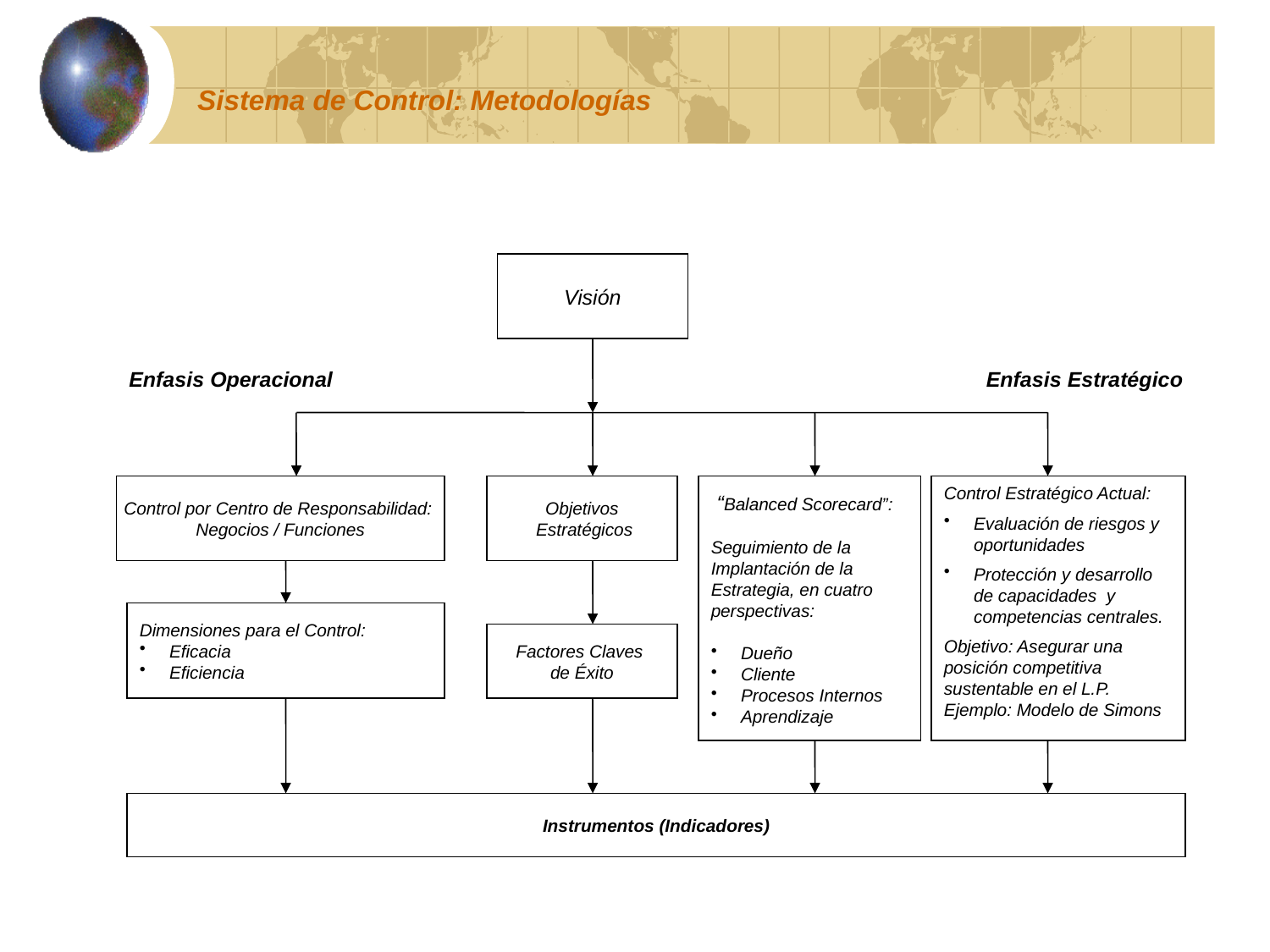

Sistema de Control: Metodologías
Visión

Enfasis Operacional
Enfasis Estratégico

Control por Centro de Responsabilidad:
Negocios / Funciones
Objetivos
 Estratégicos
 “Balanced Scorecard”:

Seguimiento de la
Implantación de la
Estrategia, en cuatro
perspectivas:

Dueño
Cliente
Procesos Internos
Aprendizaje
Control Estratégico Actual:
Evaluación de riesgos y oportunidades
Protección y desarrollo de capacidades  y competencias centrales.
Objetivo: Asegurar una posición competitiva sustentable en el L.P. Ejemplo: Modelo de Simons

Dimensiones para el Control:
Eficacia
Eficiencia
Factores Claves
de Éxito

Instrumentos (Indicadores)